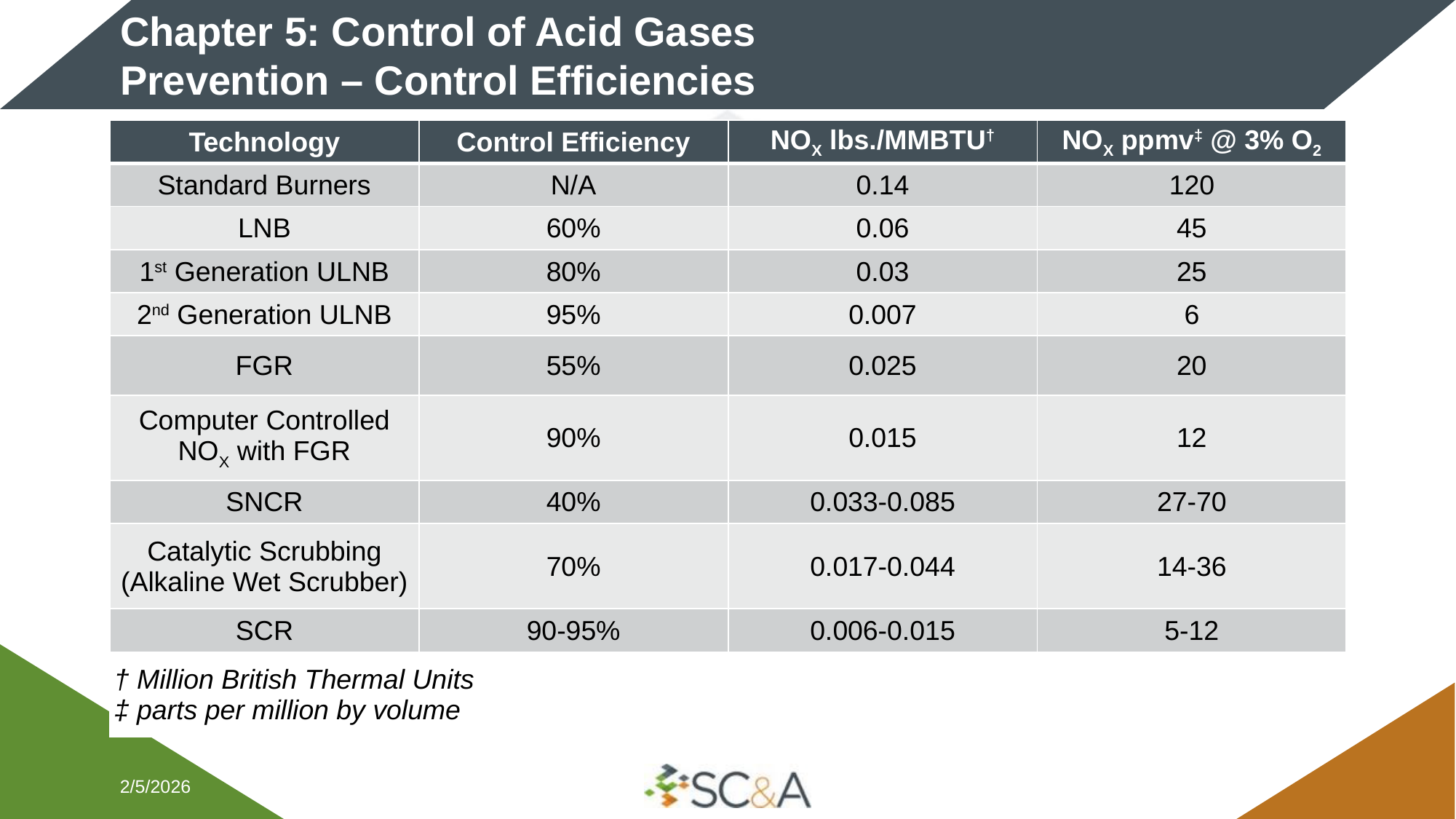

# Chapter 5: Control of Acid Gases Prevention – Control Efficiencies
| Technology | Control Efficiency | NOX lbs./MMBTU† | NOX ppmv‡ @ 3% O2 |
| --- | --- | --- | --- |
| Standard Burners | N/A | 0.14 | 120 |
| LNB | 60% | 0.06 | 45 |
| 1st Generation ULNB | 80% | 0.03 | 25 |
| 2nd Generation ULNB | 95% | 0.007 | 6 |
| FGR | 55% | 0.025 | 20 |
| Computer Controlled NOX with FGR | 90% | 0.015 | 12 |
| SNCR | 40% | 0.033-0.085 | 27-70 |
| Catalytic Scrubbing (Alkaline Wet Scrubber) | 70% | 0.017-0.044 | 14-36 |
| SCR | 90-95% | 0.006-0.015 | 5-12 |
| † Million British Thermal Units ‡ parts per million by volume |  |  |  |
2/5/2026